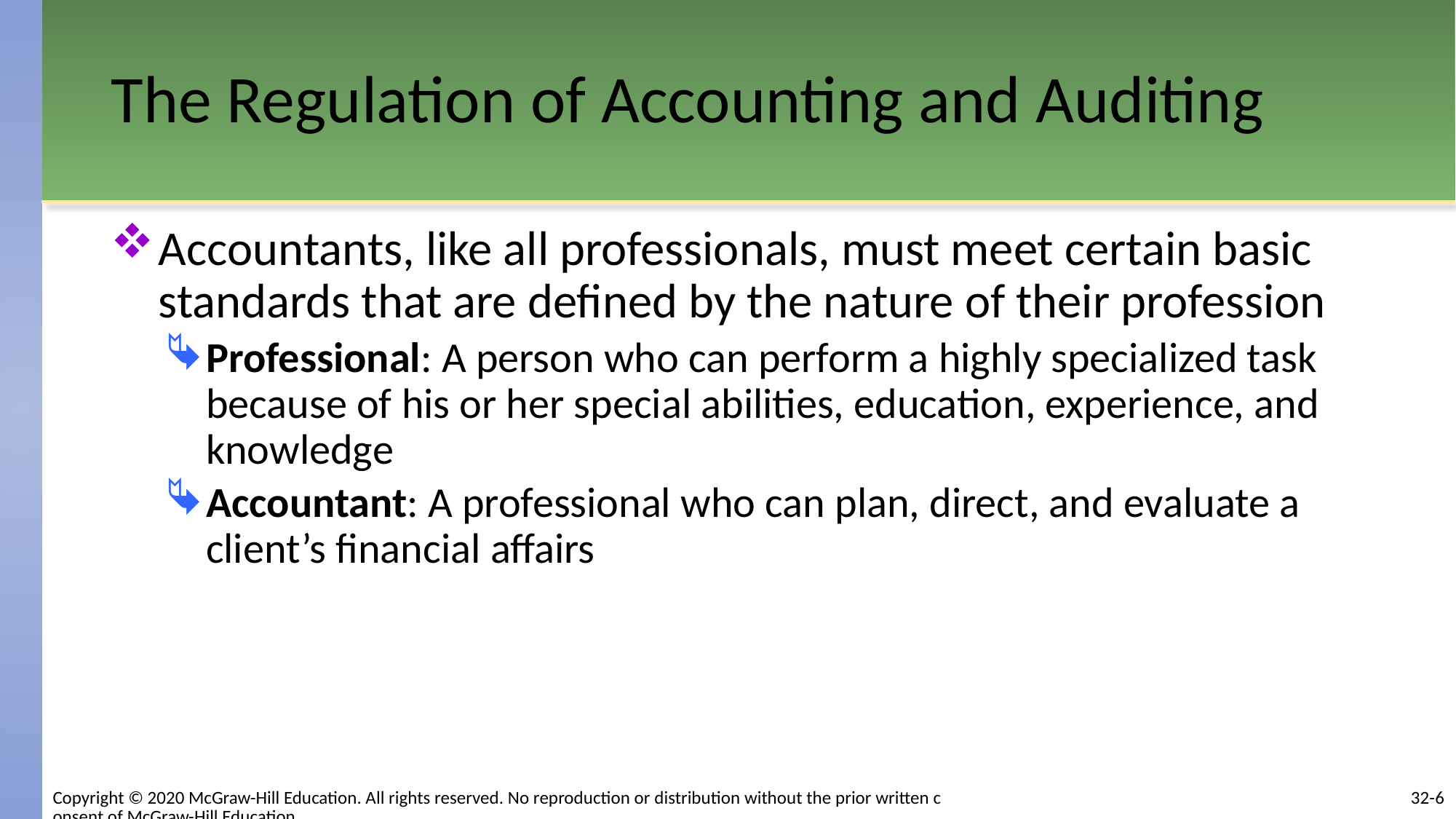

# The Regulation of Accounting and Auditing
Accountants, like all professionals, must meet certain basic standards that are defined by the nature of their profession
Professional: A person who can perform a highly specialized task because of his or her special abilities, education, experience, and knowledge
Accountant: A professional who can plan, direct, and evaluate a client’s financial affairs
32-6
Copyright © 2020 McGraw-Hill Education. All rights reserved. No reproduction or distribution without the prior written consent of McGraw-Hill Education.